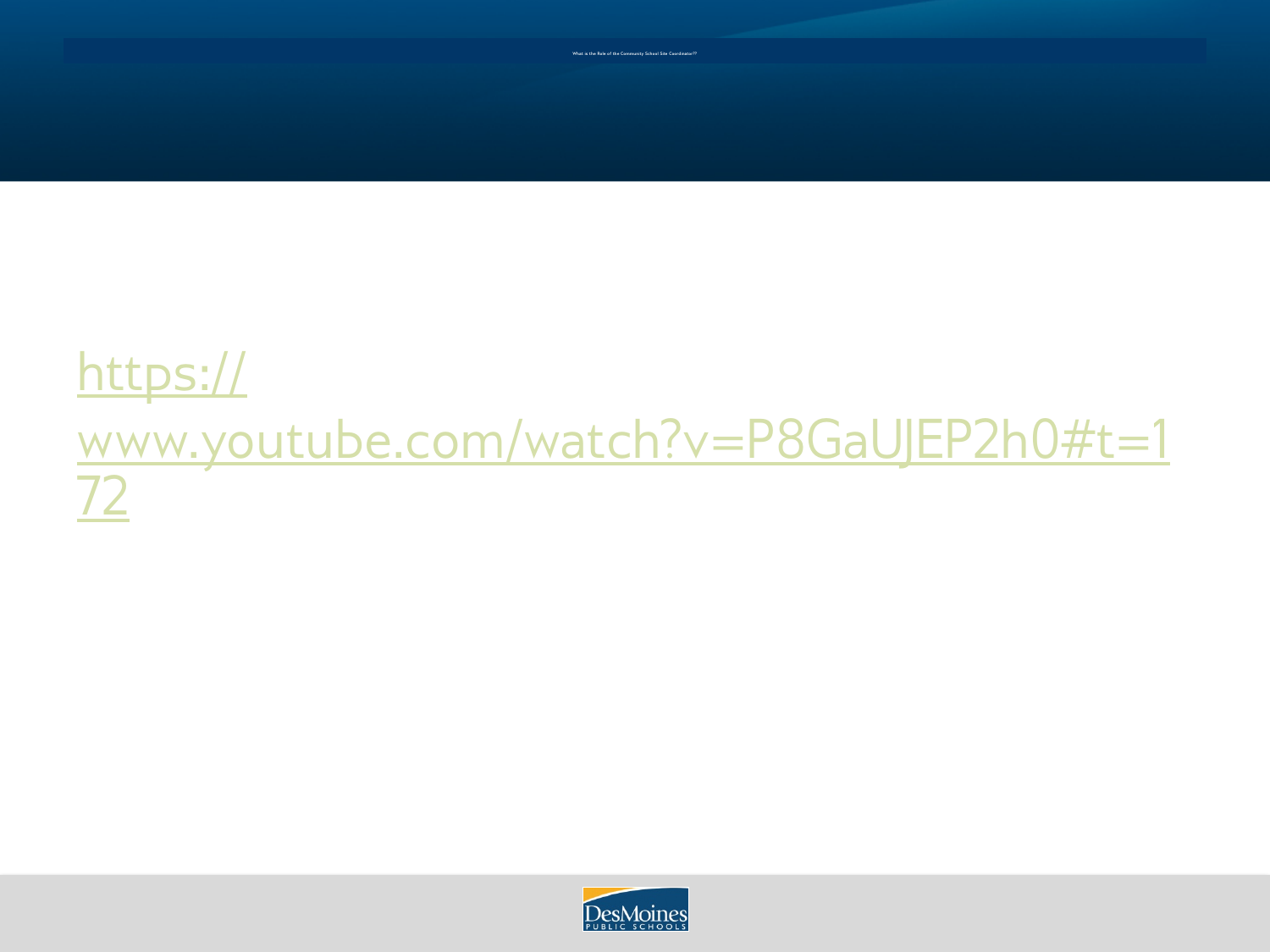

# What is the Role of the Community School Site Coordinator??
https://www.youtube.com/watch?v=P8GaUJEP2h0#t=172